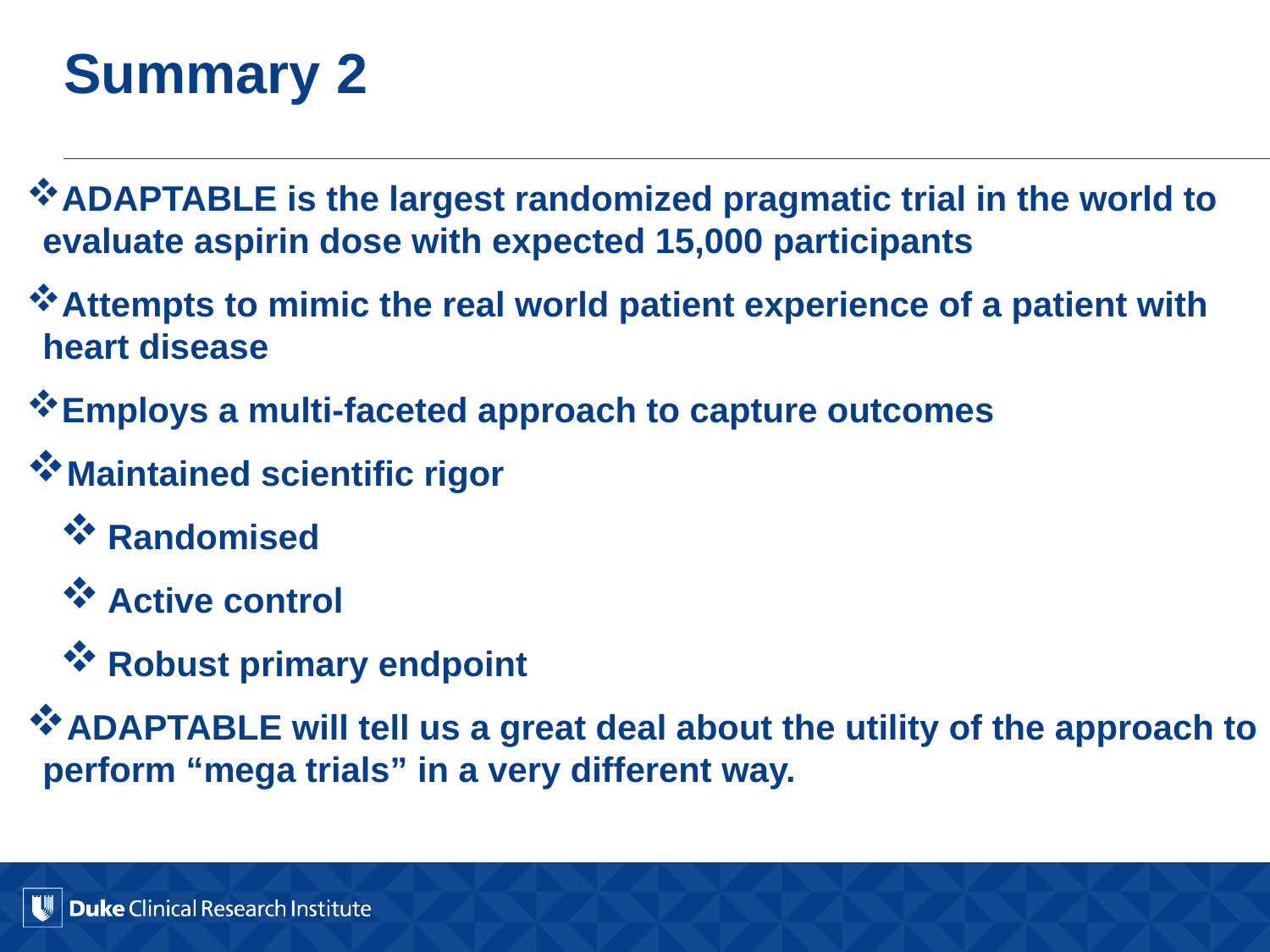

# Summary 2
ADAPTABLE is the largest randomized pragmatic trial in the world to evaluate aspirin dose with expected 15,000 participants
Attempts to mimic the real world patient experience of a patient with heart disease
Employs a multi-faceted approach to capture outcomes
Maintained scientific rigor
Randomised
Active control
Robust primary endpoint
ADAPTABLE will tell us a great deal about the utility of the approach to perform “mega trials” in a very different way.